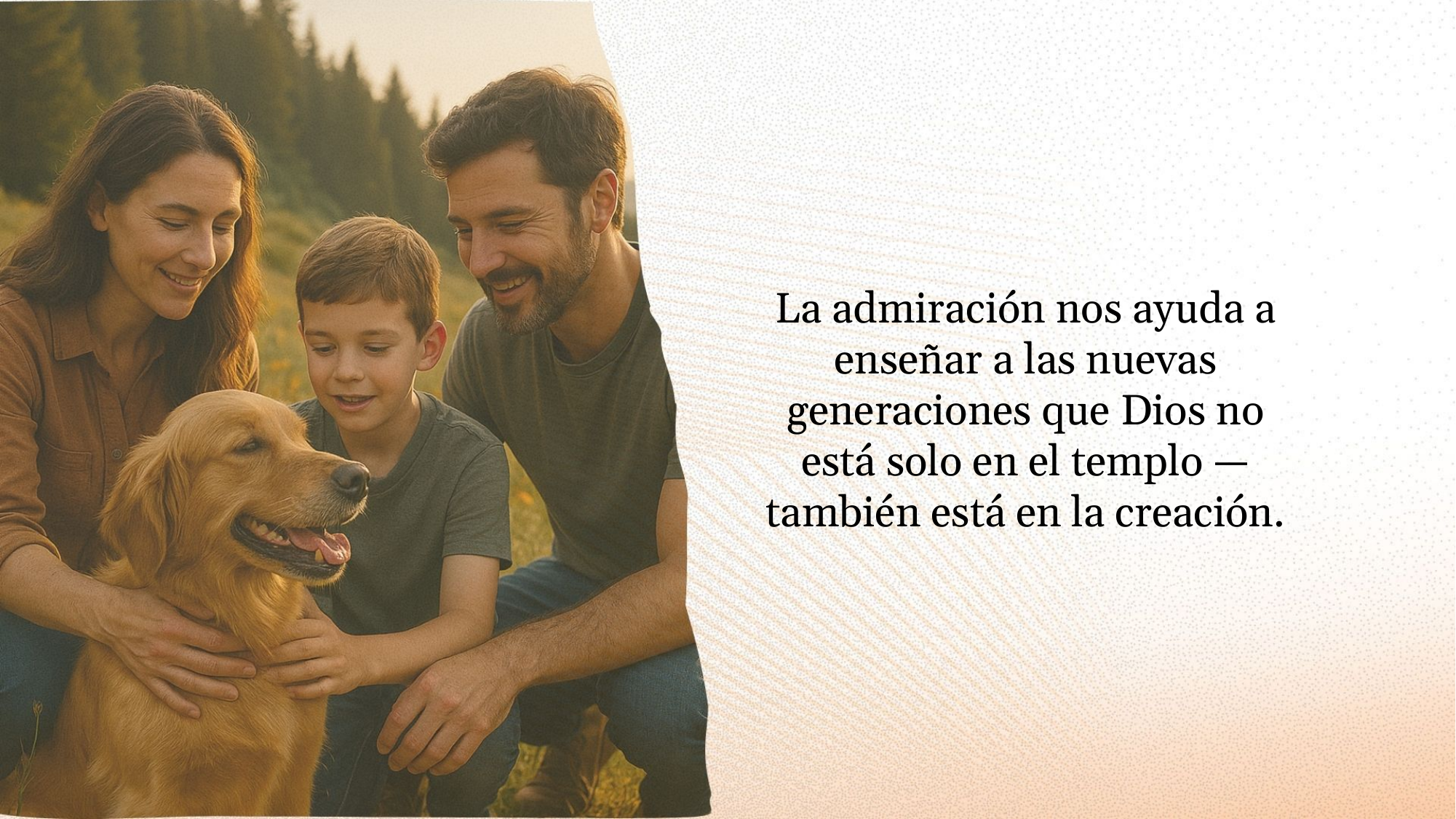

La admiración nos ayuda a enseñar a las nuevas generaciones que Dios no está solo en el templo — también está en la creación.